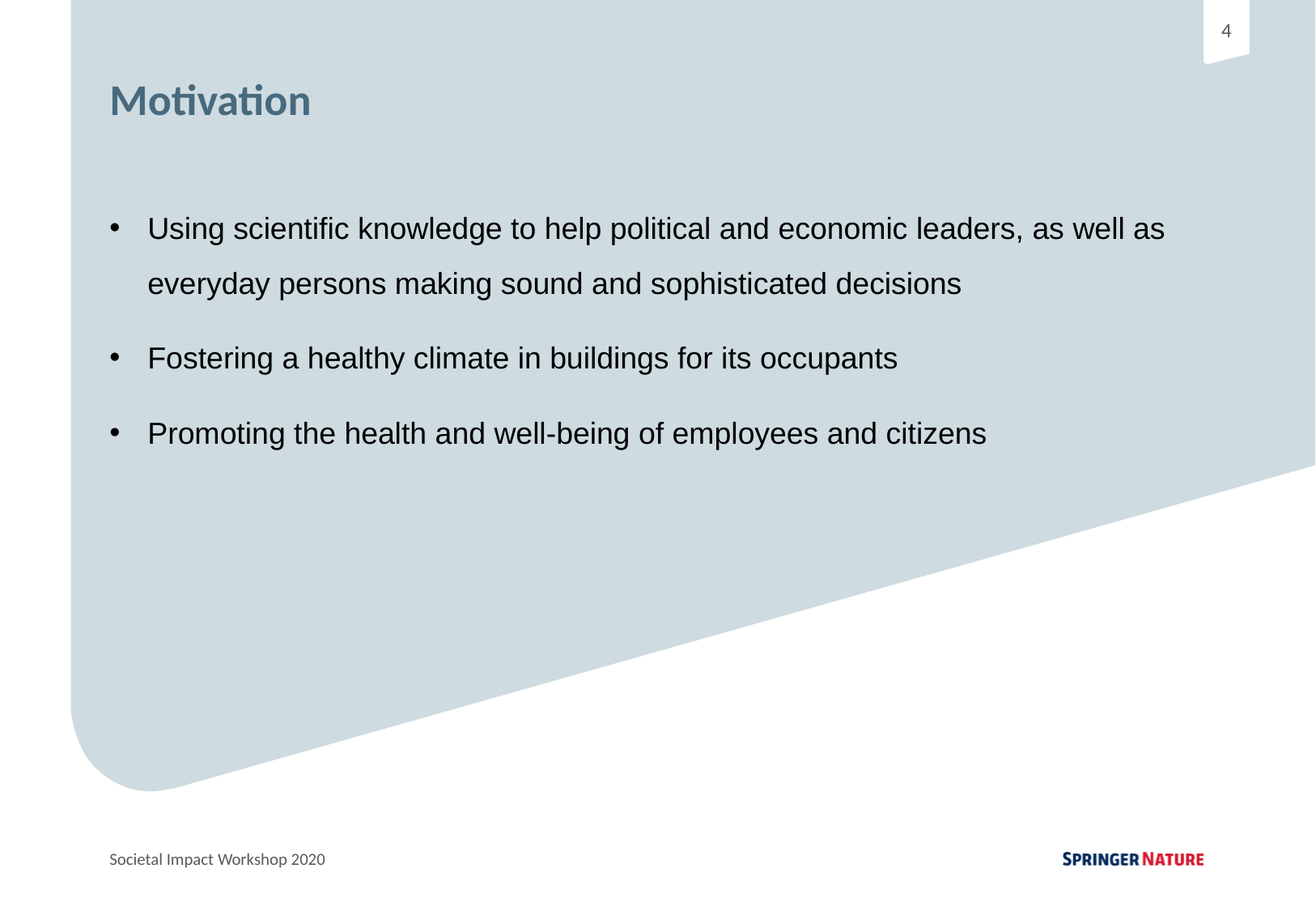

Motivation
Using scientific knowledge to help political and economic leaders, as well as everyday persons making sound and sophisticated decisions
Fostering a healthy climate in buildings for its occupants
Promoting the health and well-being of employees and citizens